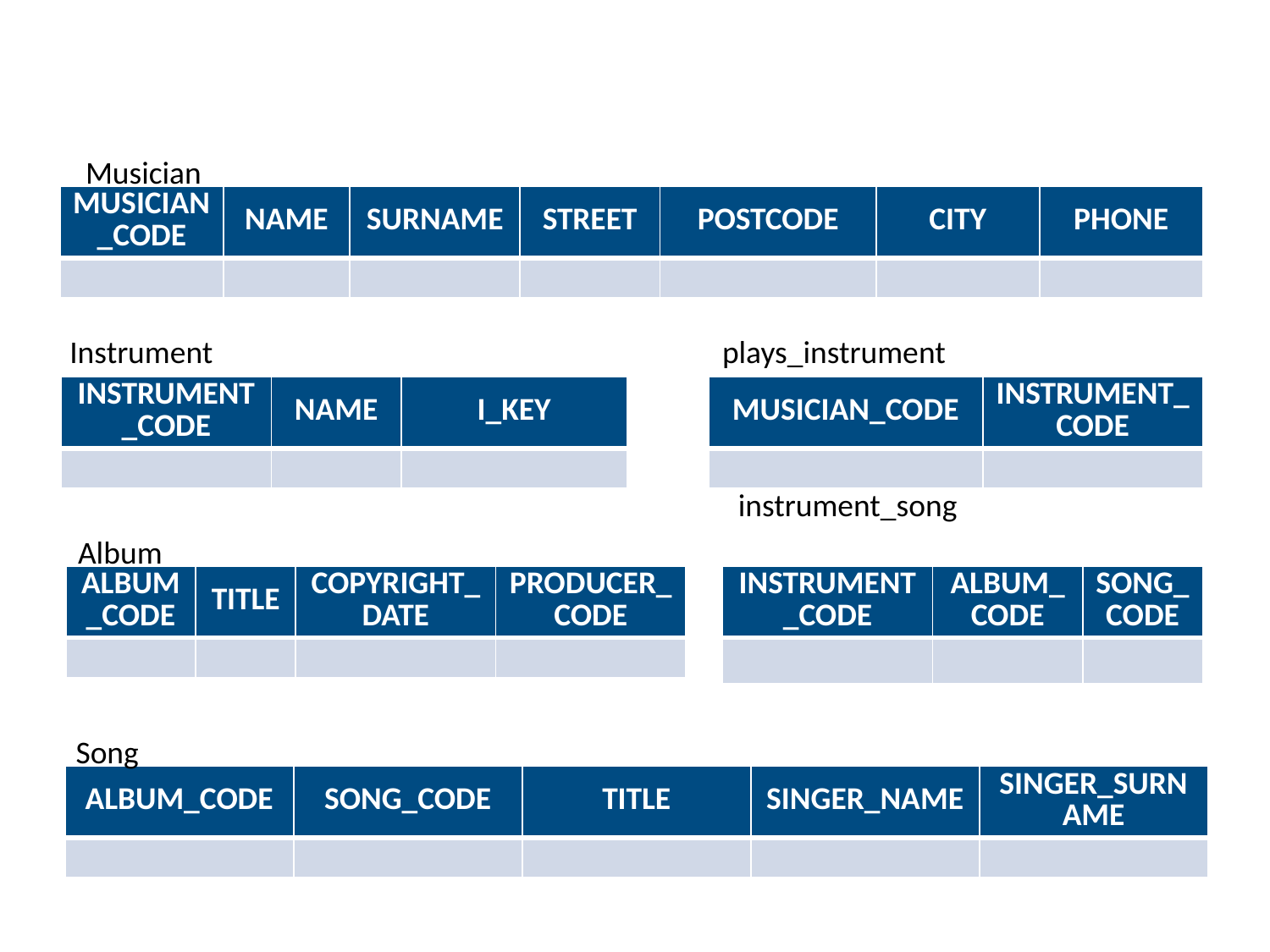

#
 Musician
| MUSICIAN\_CODE | NAME | SURNAME | STREET | POSTCODE | CITY | PHONE |
| --- | --- | --- | --- | --- | --- | --- |
|  |  |  |  |  |  |  |
Instrument
plays_instrument
| INSTRUMENT\_CODE | NAME | I\_KEY |
| --- | --- | --- |
|  |  |  |
| MUSICIAN\_CODE | INSTRUMENT\_CODE |
| --- | --- |
|  |  |
instrument_song
Album
| ALBUM\_CODE | TITLE | COPYRIGHT\_DATE | PRODUCER\_CODE |
| --- | --- | --- | --- |
|  |  |  |  |
| INSTRUMENT\_CODE | ALBUM\_CODE | SONG\_CODE |
| --- | --- | --- |
|  |  |  |
Song
| ALBUM\_CODE | SONG\_CODE | TITLE | SINGER\_NAME | SINGER\_SURNAME |
| --- | --- | --- | --- | --- |
|  |  |  |  |  |